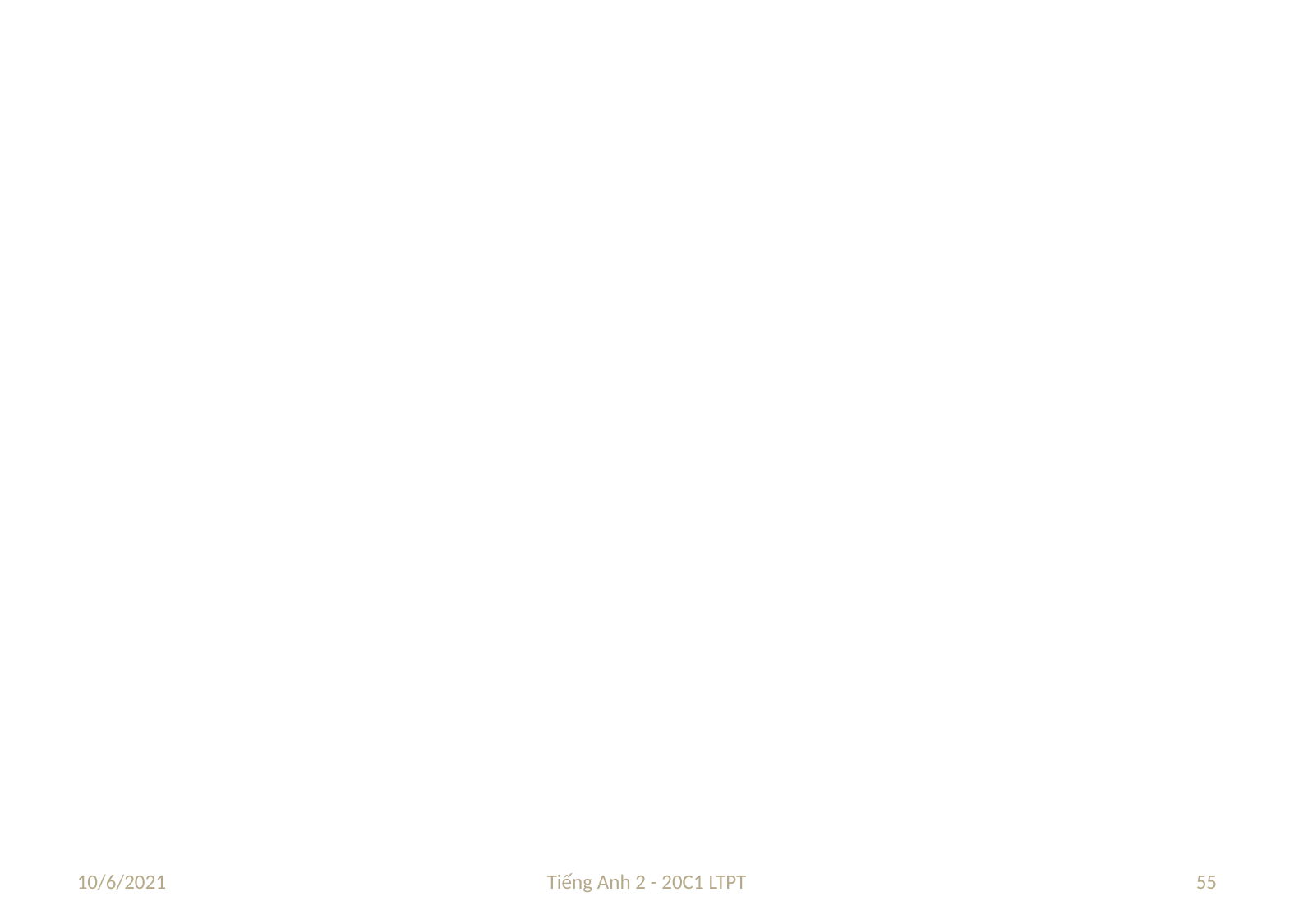

#

10/6/2021
Tiếng Anh 2 - 20C1 LTPT
55